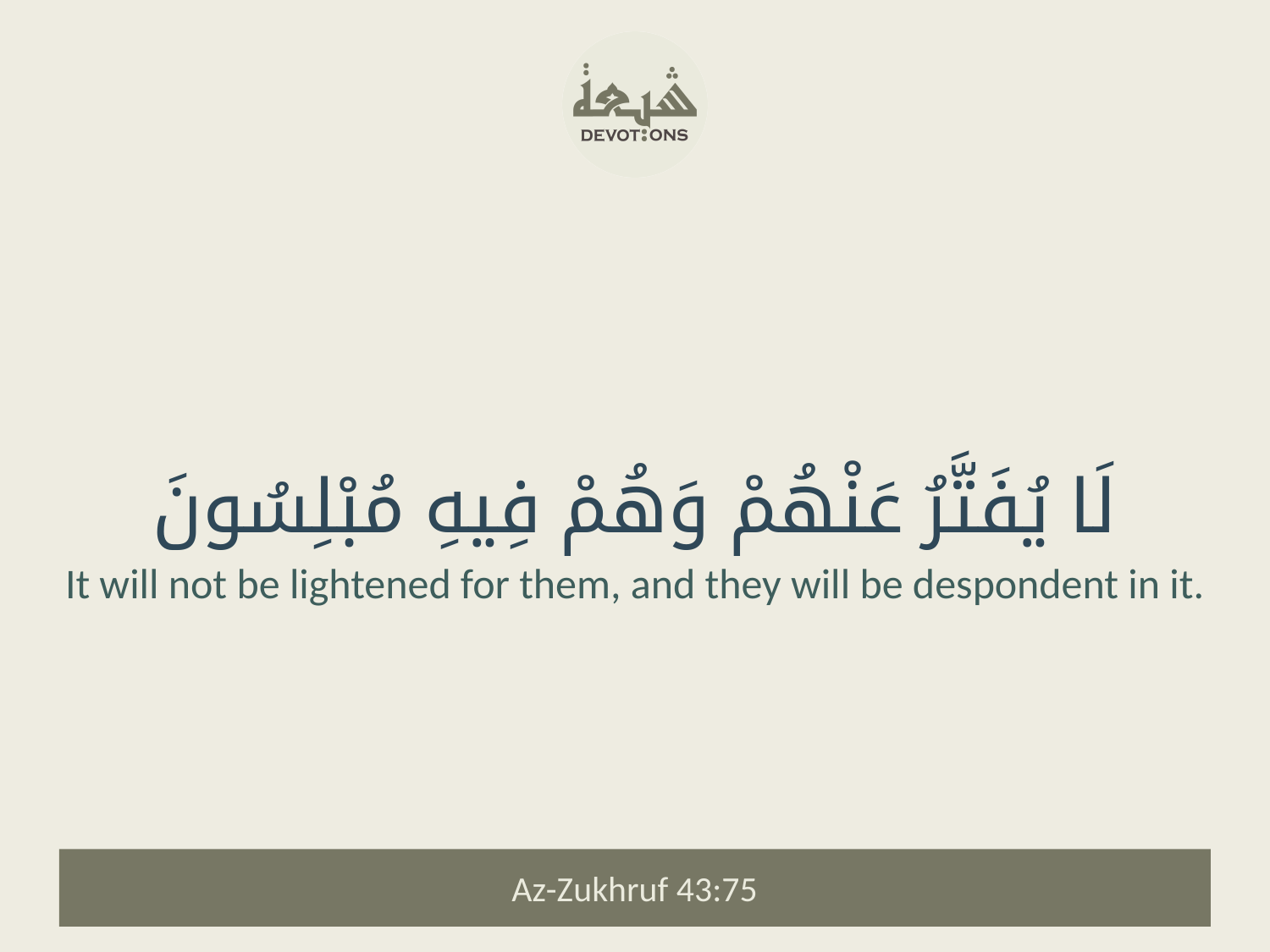

لَا يُفَتَّرُ عَنْهُمْ وَهُمْ فِيهِ مُبْلِسُونَ
It will not be lightened for them, and they will be despondent in it.
Az-Zukhruf 43:75